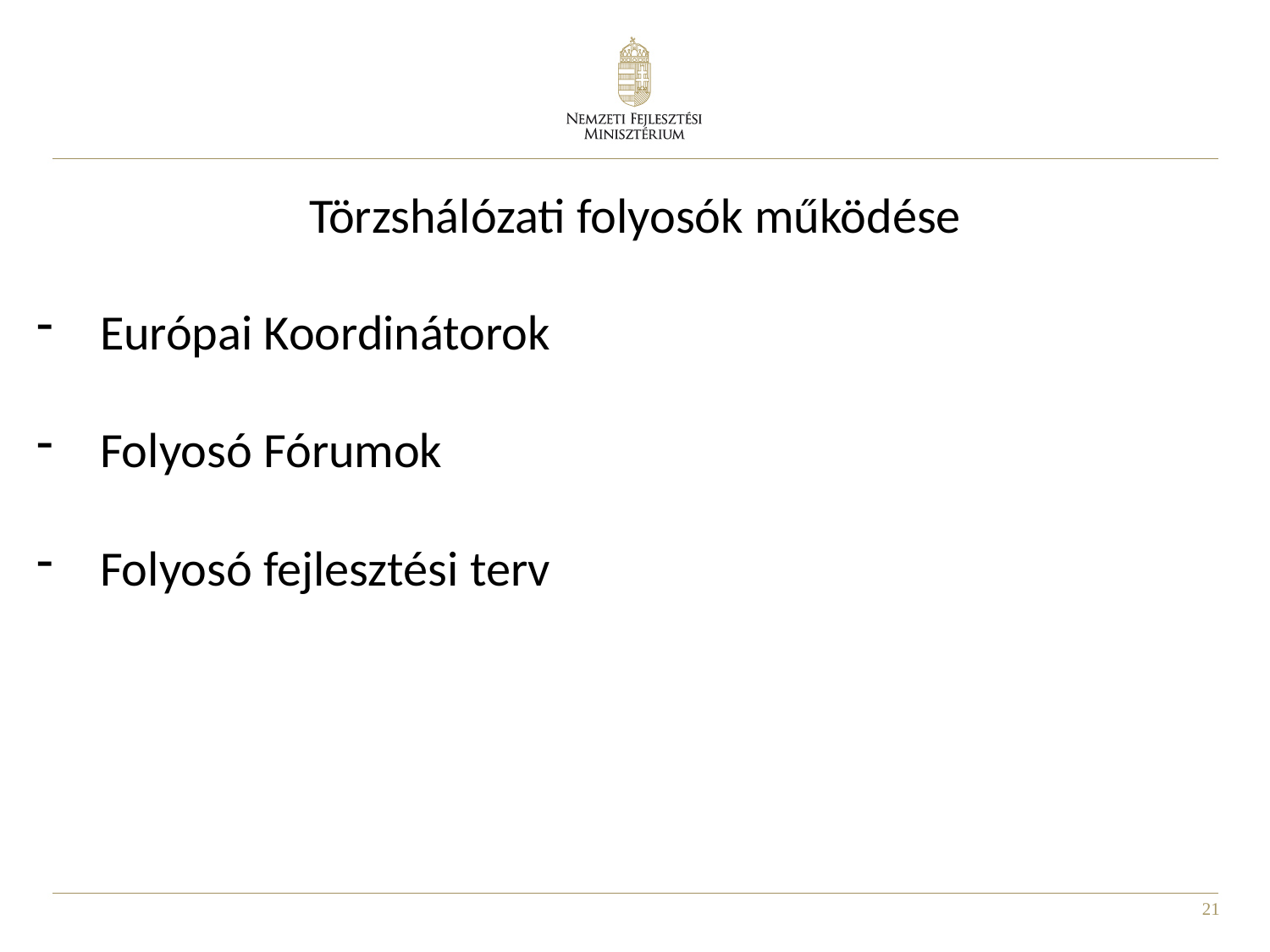

Törzshálózati folyosók működése
Európai Koordinátorok

Folyosó Fórumok

Folyosó fejlesztési terv